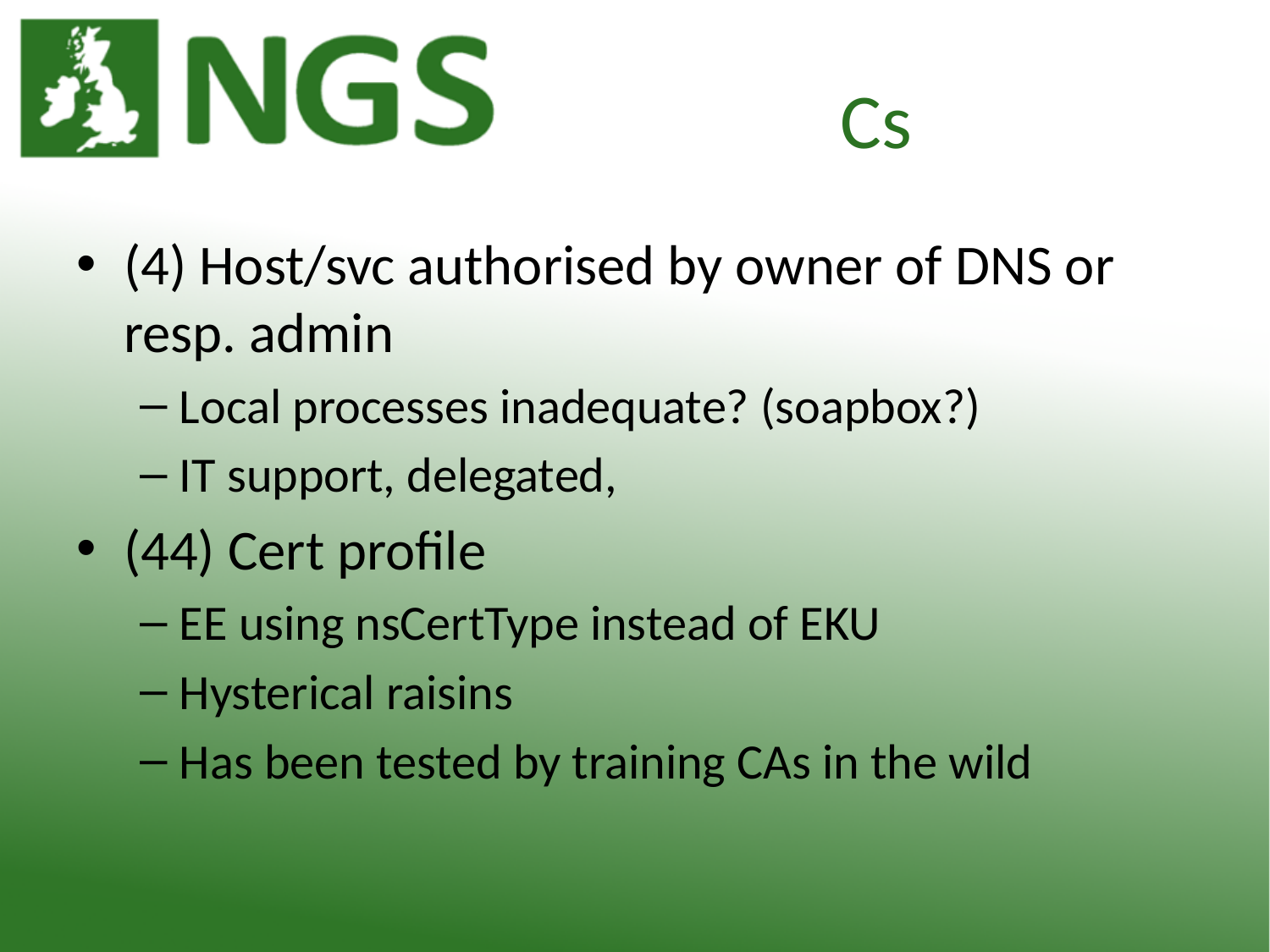

# Cs
(4) Host/svc authorised by owner of DNS or resp. admin
Local processes inadequate? (soapbox?)
IT support, delegated,
(44) Cert profile
EE using nsCertType instead of EKU
Hysterical raisins
Has been tested by training CAs in the wild